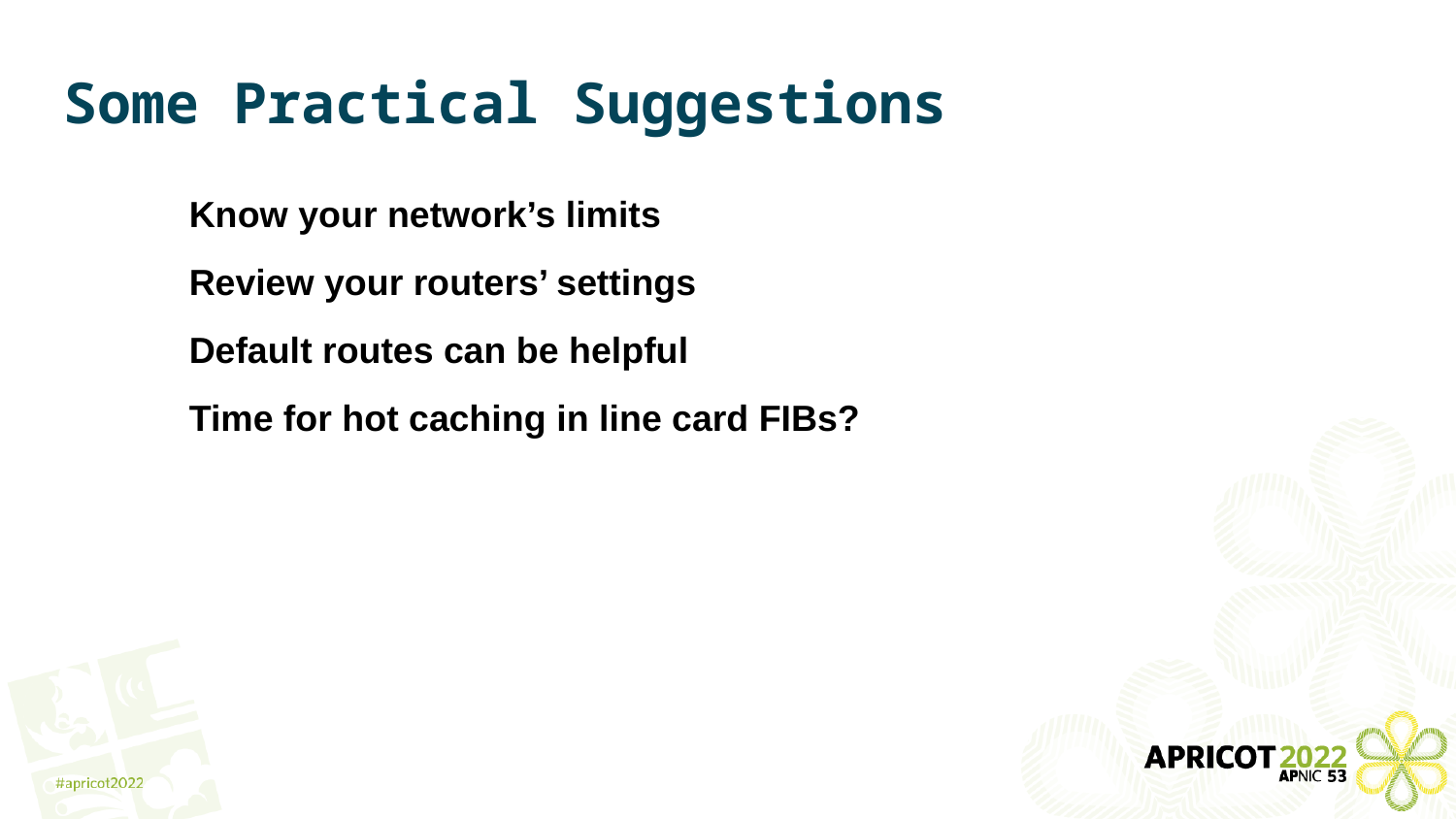

# Some Practical Suggestions
Know your network’s limits
Review your routers’ settings
Default routes can be helpful
Time for hot caching in line card FIBs?